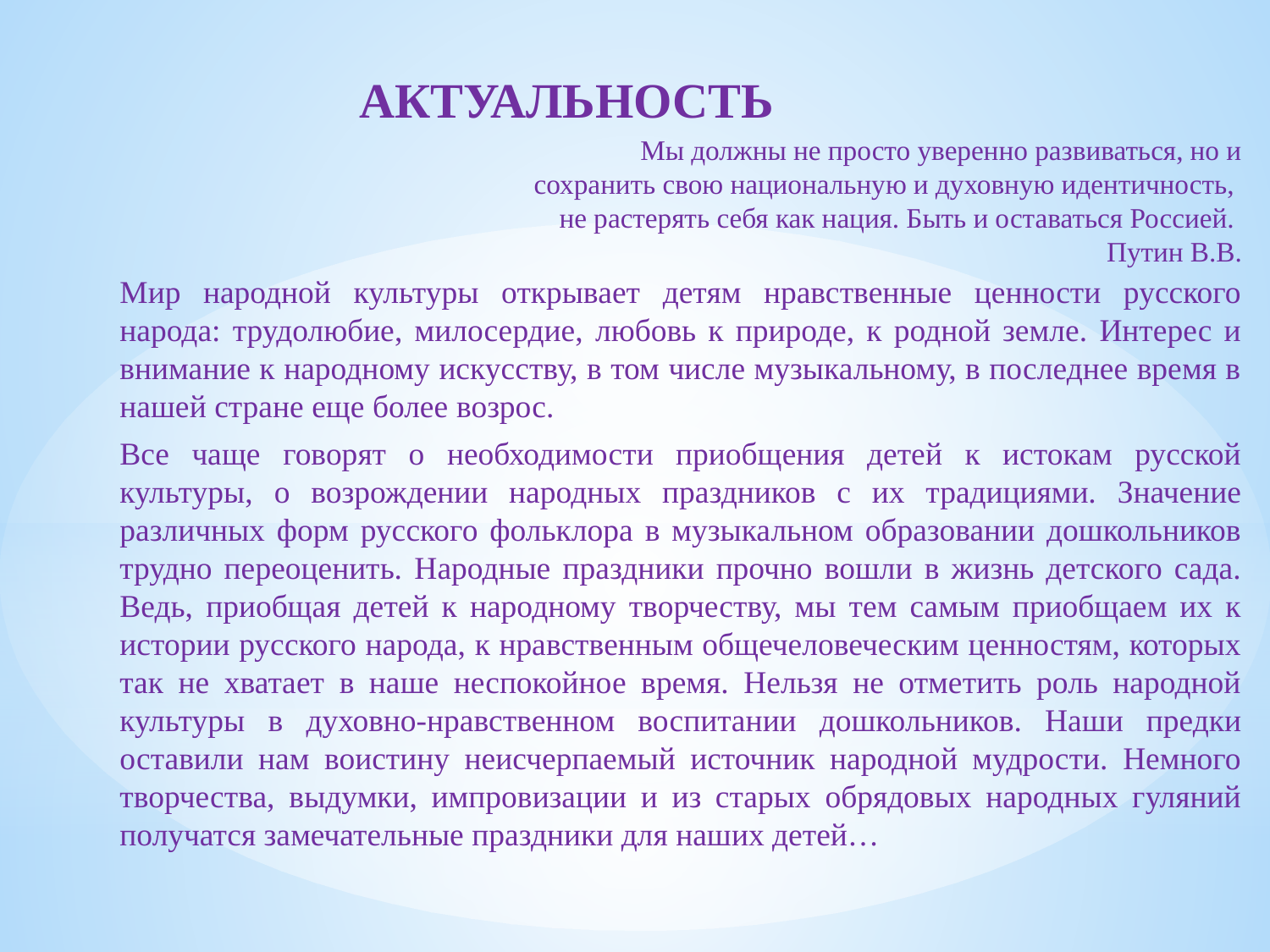

АКТУАЛЬНОСТЬ
Мы должны не просто уверенно развиваться, но и
сохранить свою национальную и духовную идентичность,
не растерять себя как нация. Быть и оставаться Россией.
Путин В.В.
	Мир народной культуры открывает детям нравственные ценности русского народа: трудолюбие, милосердие, любовь к природе, к родной земле. Интерес и внимание к народному искусству, в том числе музыкальному, в последнее время в нашей стране еще более возрос.
	Все чаще говорят о необходимости приобщения детей к истокам русской культуры, о возрождении народных праздников с их традициями. Значение различных форм русского фольклора в музыкальном образовании дошкольников трудно переоценить. Народные праздники прочно вошли в жизнь детского сада. Ведь, приобщая детей к народному творчеству, мы тем самым приобщаем их к истории русского народа, к нравственным общечеловеческим ценностям, которых так не хватает в наше неспокойное время. Нельзя не отметить роль народной культуры в духовно-нравственном воспитании дошкольников. Наши предки оставили нам воистину неисчерпаемый источник народной мудрости. Немного творчества, выдумки, импровизации и из старых обрядовых народных гуляний получатся замечательные праздники для наших детей…